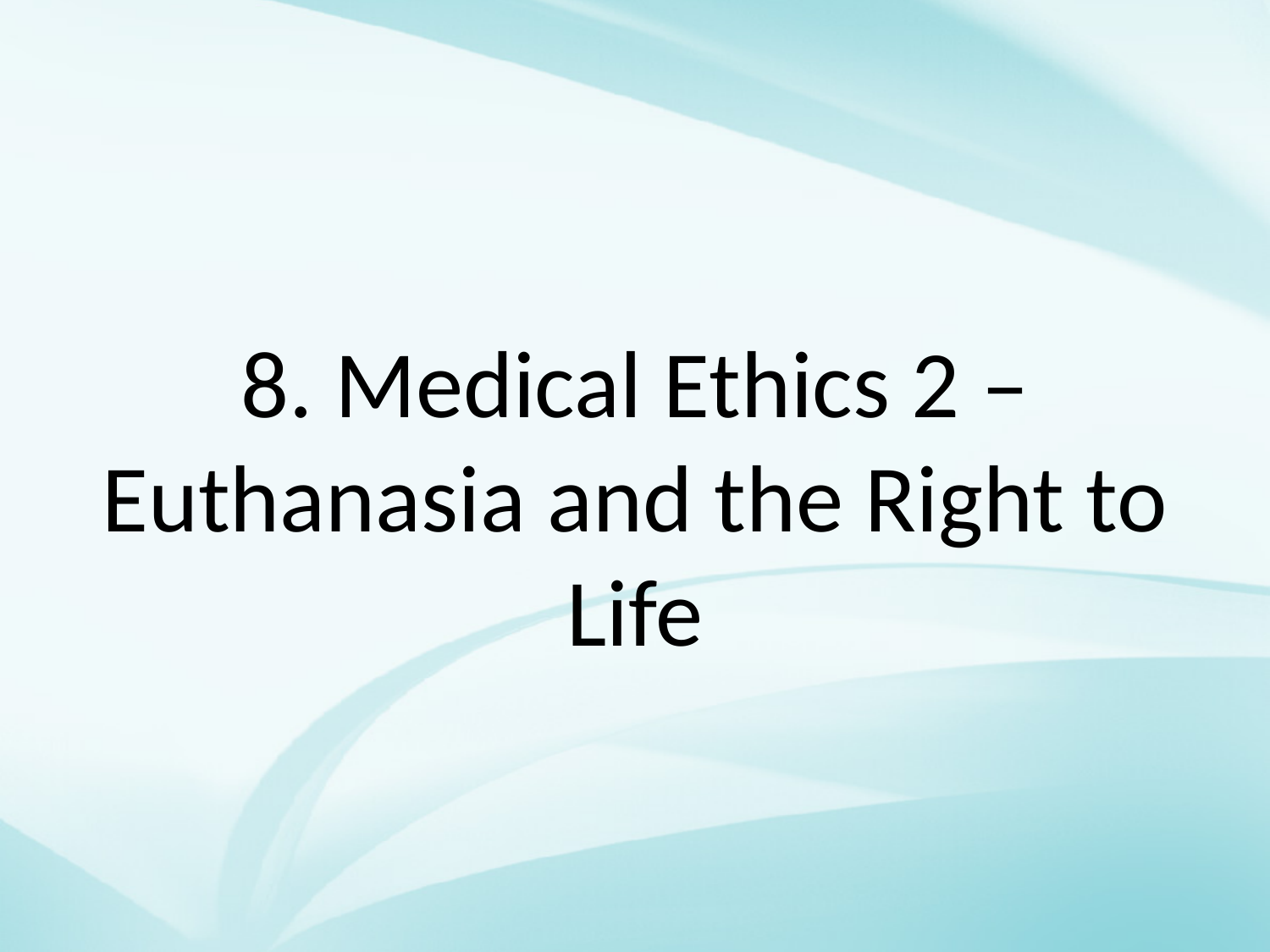

# 8. Medical Ethics 2 – Euthanasia and the Right to Life